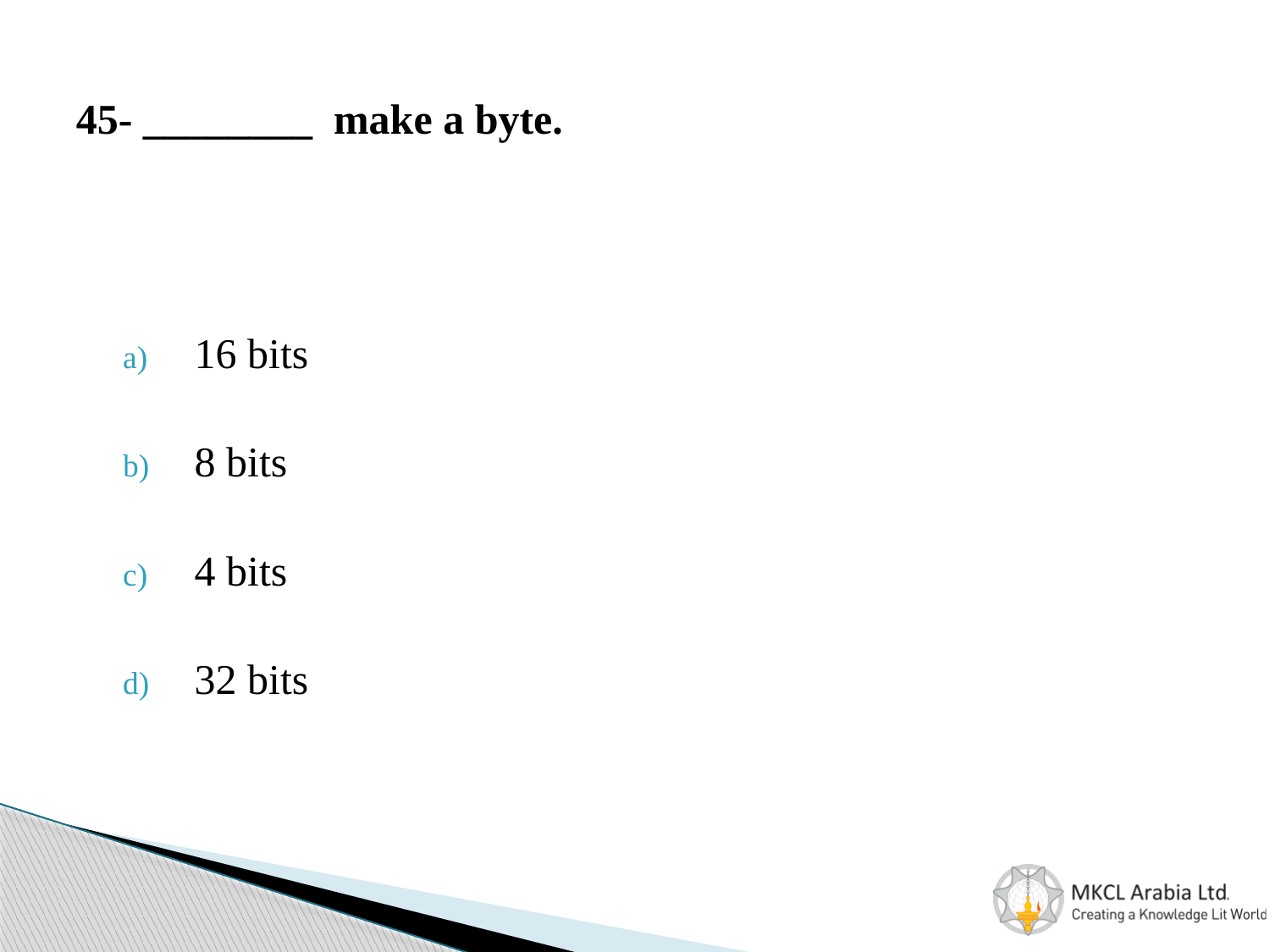

# 45- ________  make a byte.

16 bits
8 bits
4 bits
32 bits